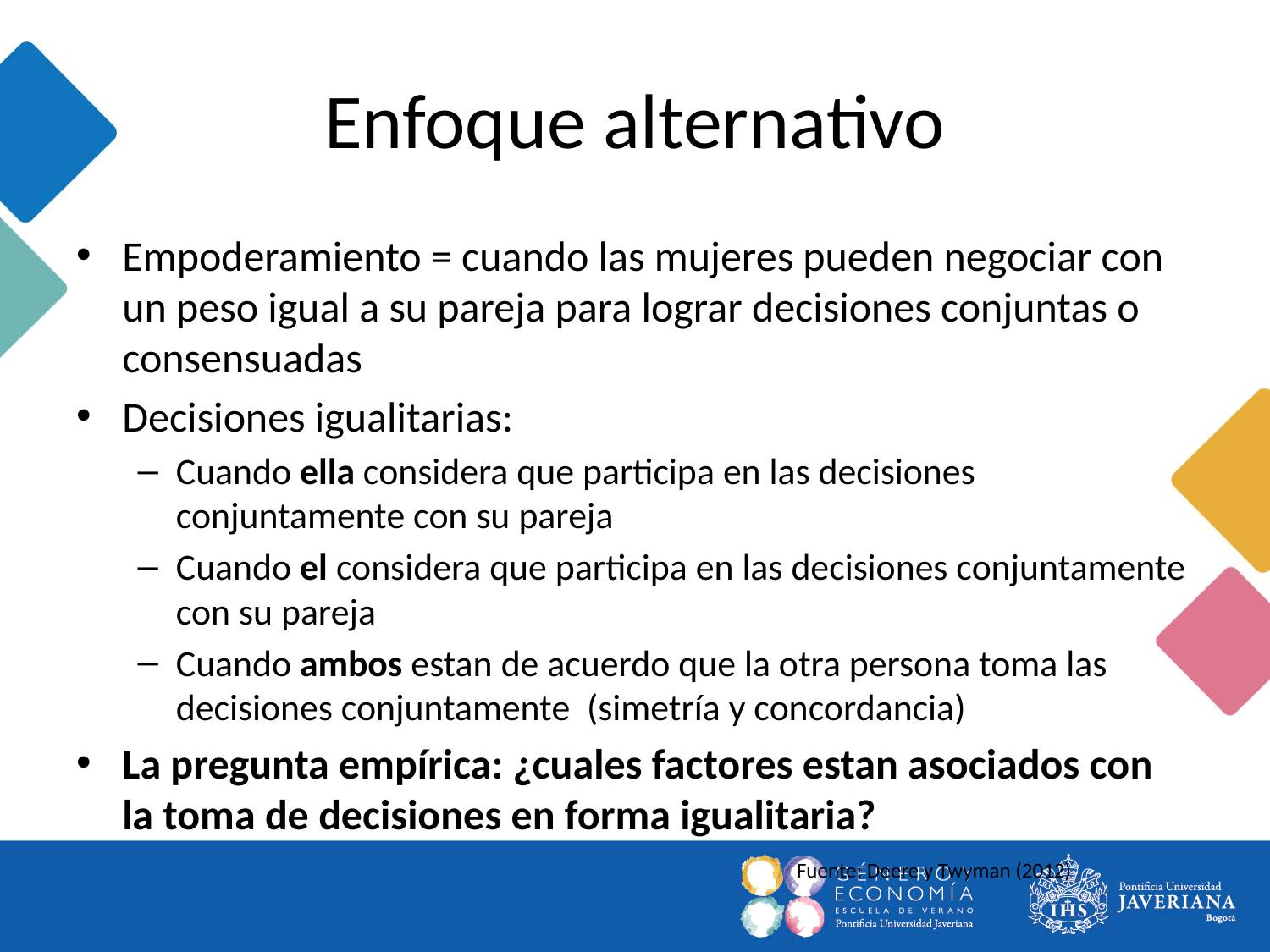

# Enfoque alternativo
Empoderamiento = cuando las mujeres pueden negociar con un peso igual a su pareja para lograr decisiones conjuntas o consensuadas
Decisiones igualitarias:
Cuando ella considera que participa en las decisiones conjuntamente con su pareja
Cuando el considera que participa en las decisiones conjuntamente con su pareja
Cuando ambos estan de acuerdo que la otra persona toma las decisiones conjuntamente  (simetría y concordancia)
La pregunta empírica: ¿cuales factores estan asociados con la toma de decisiones en forma igualitaria?
Fuente: Deere y Twyman (2012)